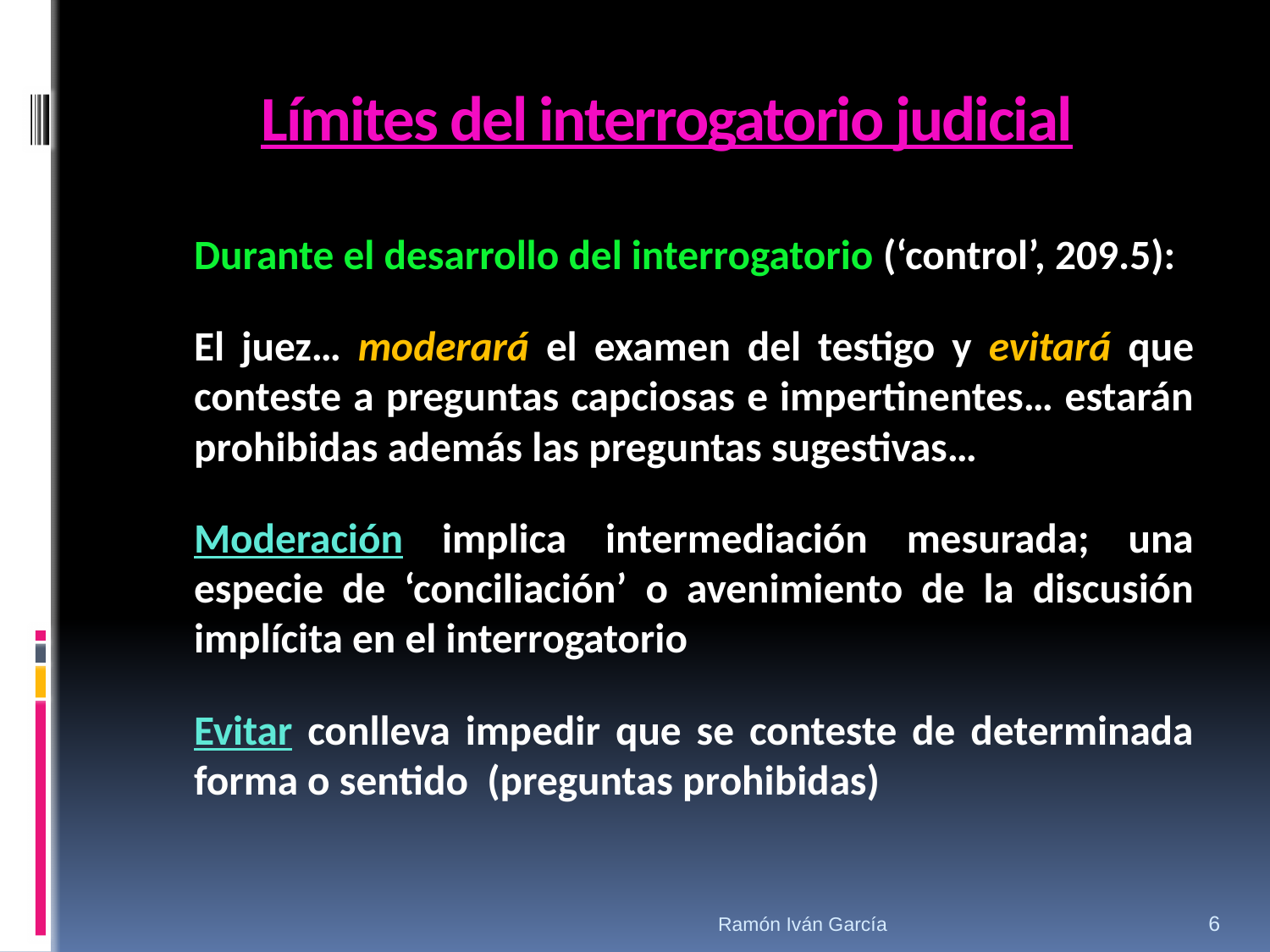

# Límites del interrogatorio judicial
	Durante el desarrollo del interrogatorio (‘control’, 209.5):

	El juez… moderará el examen del testigo y evitará que conteste a preguntas capciosas e impertinentes… estarán prohibidas además las preguntas sugestivas…

	Moderación implica intermediación mesurada; una especie de ‘conciliación’ o avenimiento de la discusión implícita en el interrogatorio

	Evitar conlleva impedir que se conteste de determinada forma o sentido  (preguntas prohibidas)
Ramón Iván García
6